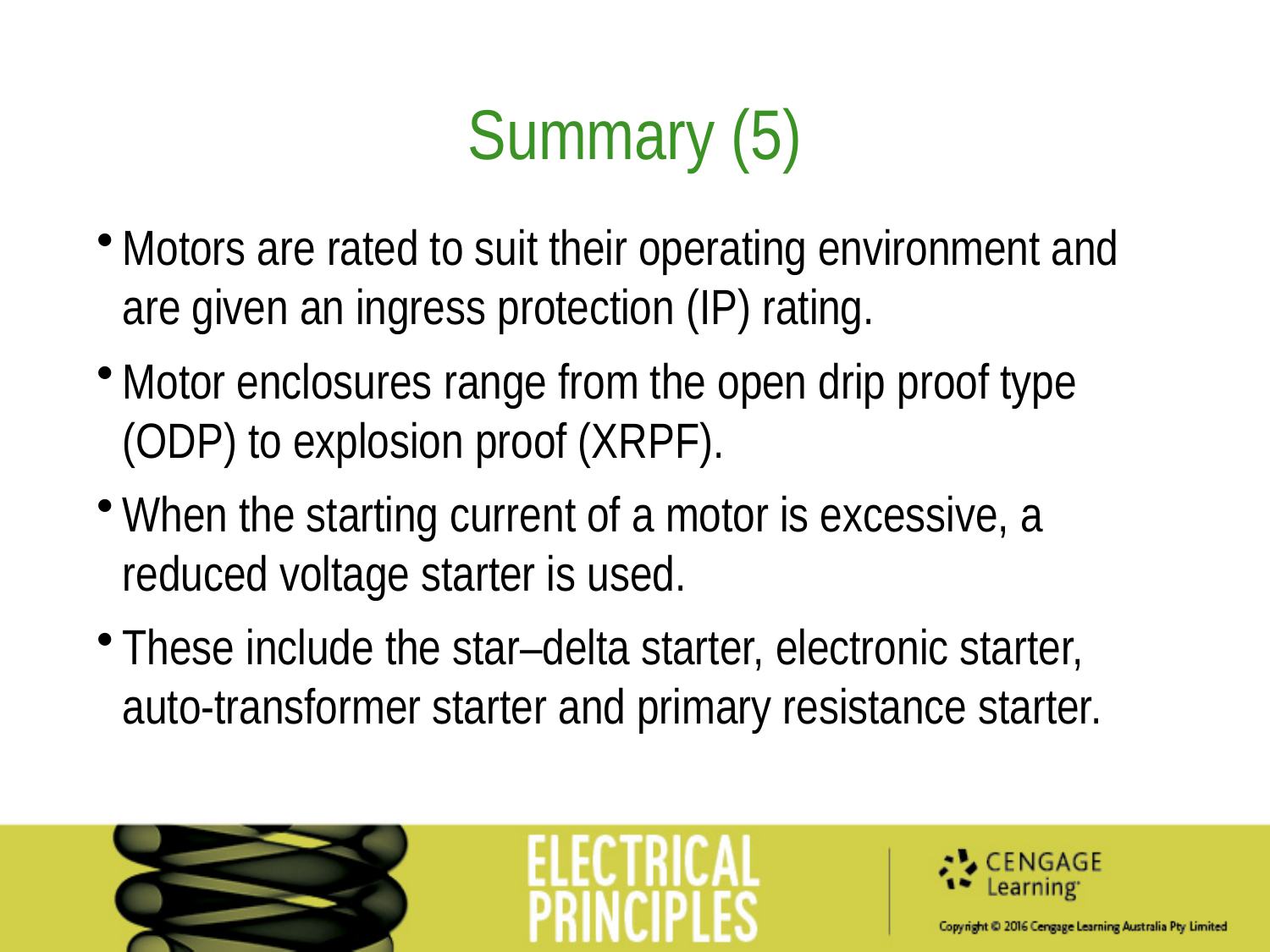

Summary (5)

Motors are rated to suit their operating environment and are given an ingress protection (IP) rating.
Motor enclosures range from the open drip proof type (ODP) to explosion proof (XRPF).
When the starting current of a motor is excessive, a reduced voltage starter is used.
These include the star–delta starter, electronic starter, auto-transformer starter and primary resistance starter.